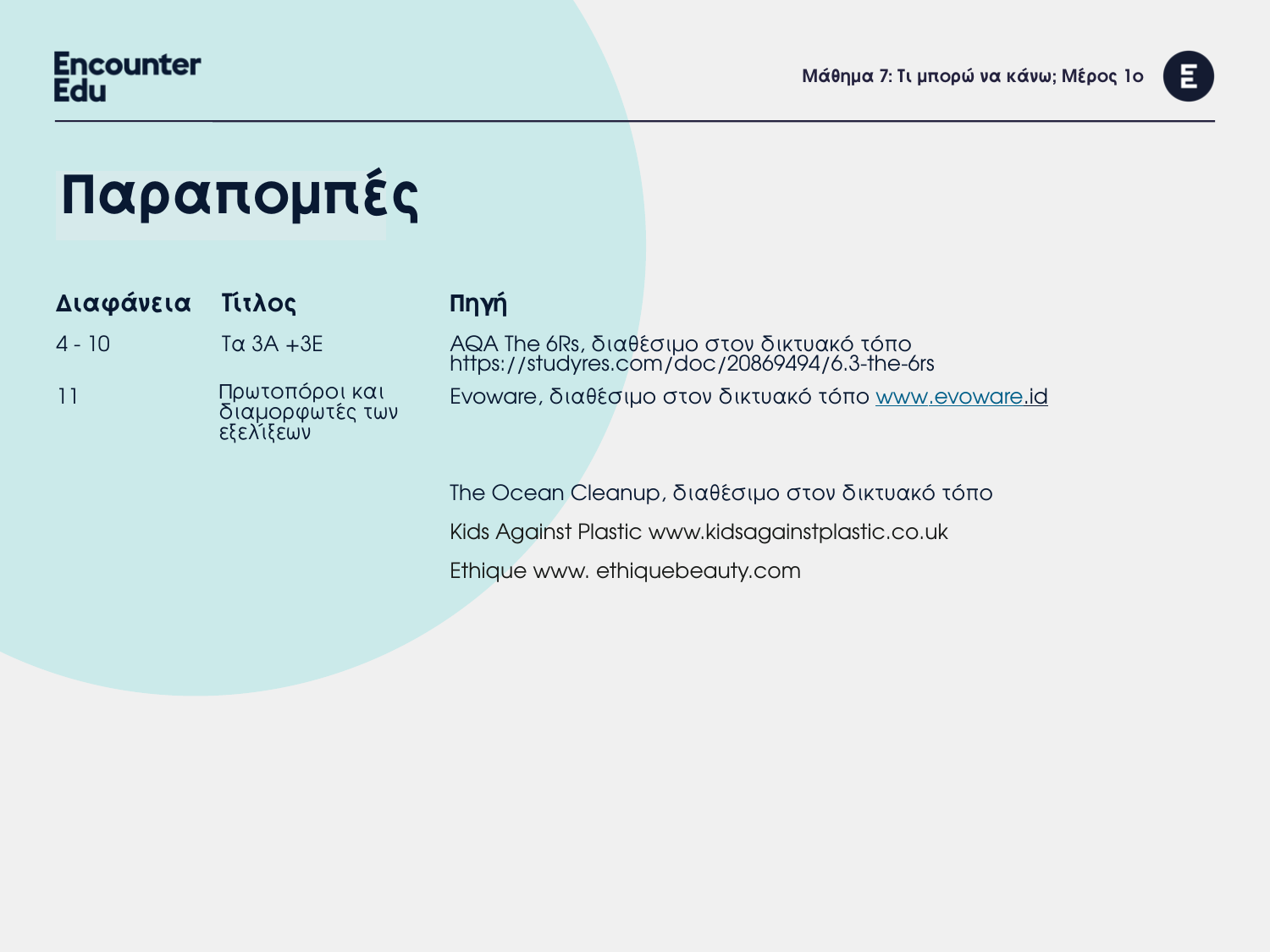

# Μάθημα 7: Τι μπορώ να κάνω; Μέρος 1ο
Παραπομπές

| Διαφάνεια | Τίτλος | Πηγή |
| --- | --- | --- |
| 4 - 10 | Τα 3Α +3Ε | AQA The 6Rs, διαθέσιμο στον δικτυακό τόπο https://studyres.com/doc/20869494/6.3-the-6rs |
| 11 | Πρωτοπόροι και διαμορφωτές των εξελίξεων | Evoware, διαθέσιμο στον δικτυακό τόπο www.evoware.id |
|  |  | The Ocean Cleanup, διαθέσιμο στον δικτυακό τόπο |
|  |  | Kids Against Plastic www.kidsagainstplastic.co.uk |
|  |  | Ethique www. ethiquebeauty.com |
|  |  |  |
|  |  |  |
|  |  |  |
|  |  |  |
|  |  |  |
|  |  |  |
|  |  |  |
|  |  |  |